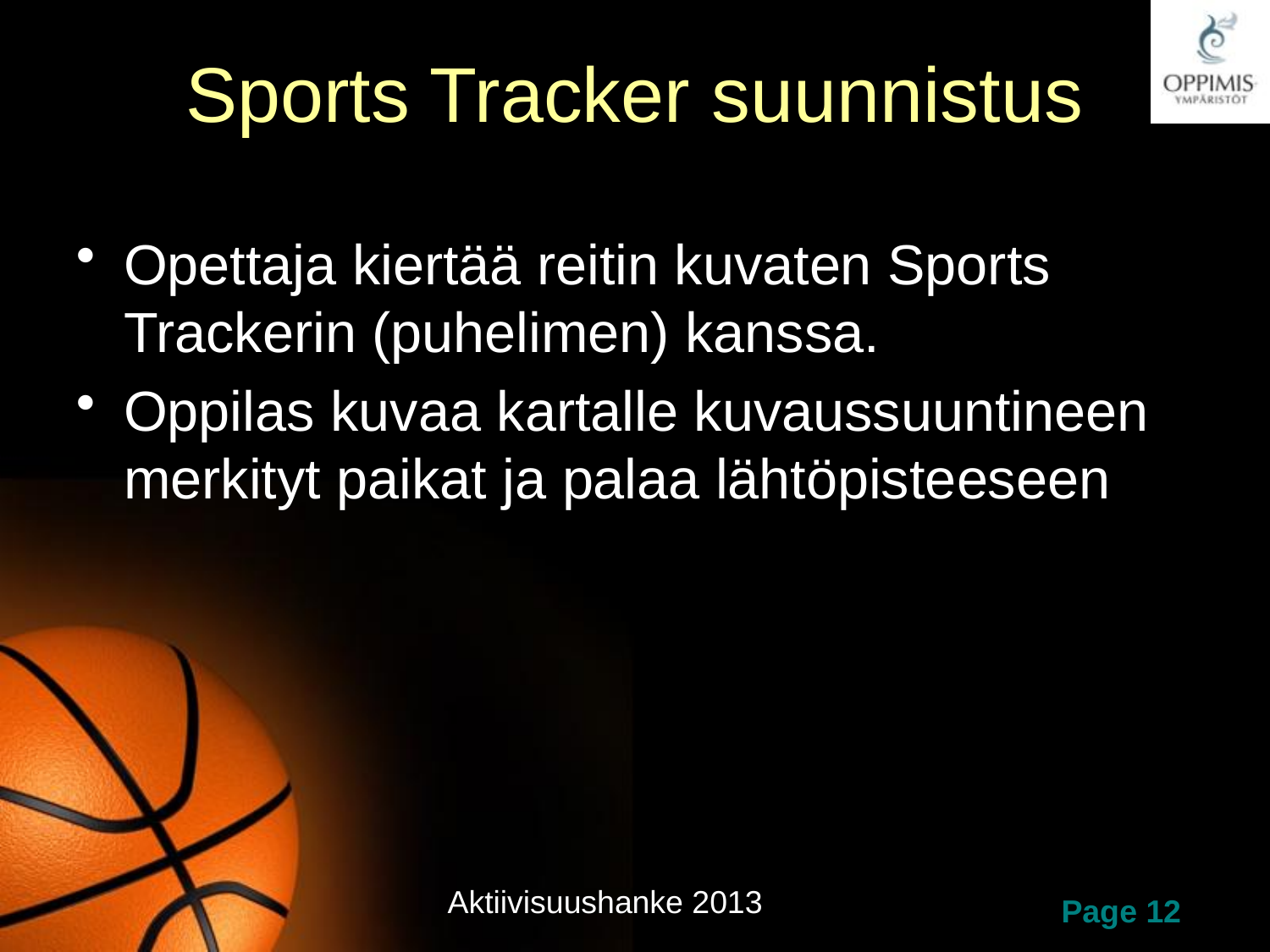

# Sports Tracker suunnistus
Opettaja kiertää reitin kuvaten Sports Trackerin (puhelimen) kanssa.
Oppilas kuvaa kartalle kuvaussuuntineen merkityt paikat ja palaa lähtöpisteeseen
Aktiivisuushanke 2013